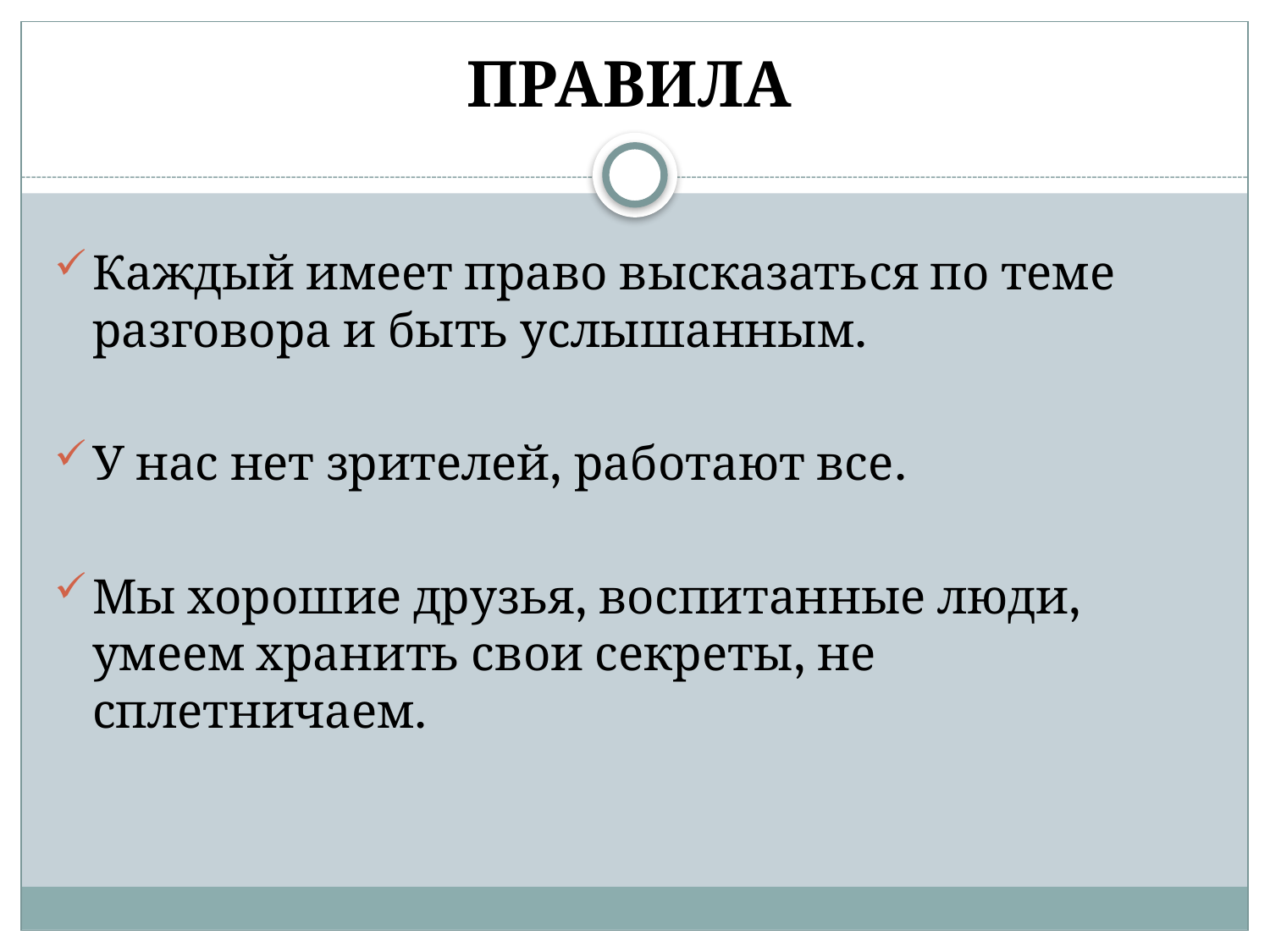

# ПРАВИЛА
Каждый имеет право высказаться по теме разговора и быть услышанным.

У нас нет зрителей, работают все.

Мы хорошие друзья, воспитанные люди, умеем хранить свои секреты, не сплетничаем.